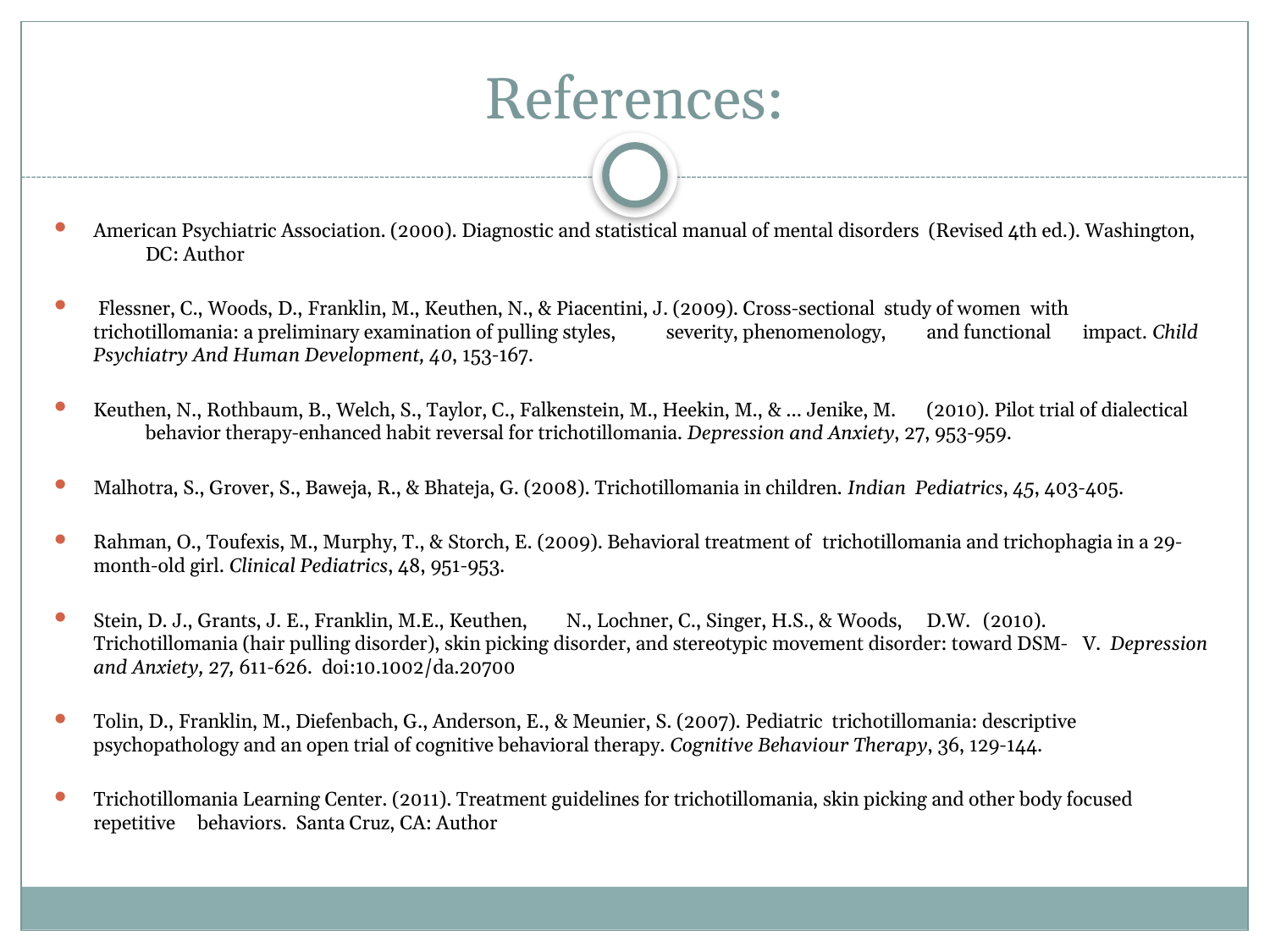

# References:
American Psychiatric Association. (2000). Diagnostic and statistical manual of mental disorders  (Revised 4th ed.). Washington, 	DC: Author

 Flessner, C., Woods, D., Franklin, M., Keuthen, N., & Piacentini, J. (2009). Cross-sectional  study of women 	with 	trichotillomania: a preliminary examination of pulling styles, 	severity, phenomenology, 	and functional 	impact. Child Psychiatry And Human Development, 40, 153-167.

Keuthen, N., Rothbaum, B., Welch, S., Taylor, C., Falkenstein, M., Heekin, M., & ... Jenike, M. 	(2010). Pilot trial of dialectical 	behavior therapy-enhanced habit reversal for trichotillomania. Depression and Anxiety, 27, 953-959.

Malhotra, S., Grover, S., Baweja, R., & Bhateja, G. (2008). Trichotillomania in children. Indian  Pediatrics, 45, 403-405.

Rahman, O., Toufexis, M., Murphy, T., & Storch, E. (2009). Behavioral treatment of 	trichotillomania and trichophagia in a 29-	month-old girl. Clinical Pediatrics, 48, 951-953.

Stein, D. J., Grants, J. E., Franklin, M.E., Keuthen,	 N., Lochner, C., Singer, H.S., & Woods, 	D.W.	 (2010).  	Trichotillomania (hair pulling disorder), skin picking disorder, and stereotypic movement disorder: toward DSM-	V.  Depression and Anxiety, 27, 611-626.  doi:10.1002/da.20700

Tolin, D., Franklin, M., Diefenbach, G., Anderson, E., & Meunier, S. (2007). Pediatric  trichotillomania: descriptive 	psychopathology and an open trial of cognitive behavioral therapy. Cognitive Behaviour Therapy, 36, 129-144.

Trichotillomania Learning Center. (2011). Treatment guidelines for trichotillomania, skin picking and other body focused repetitive 	behaviors.  Santa Cruz, CA: Author